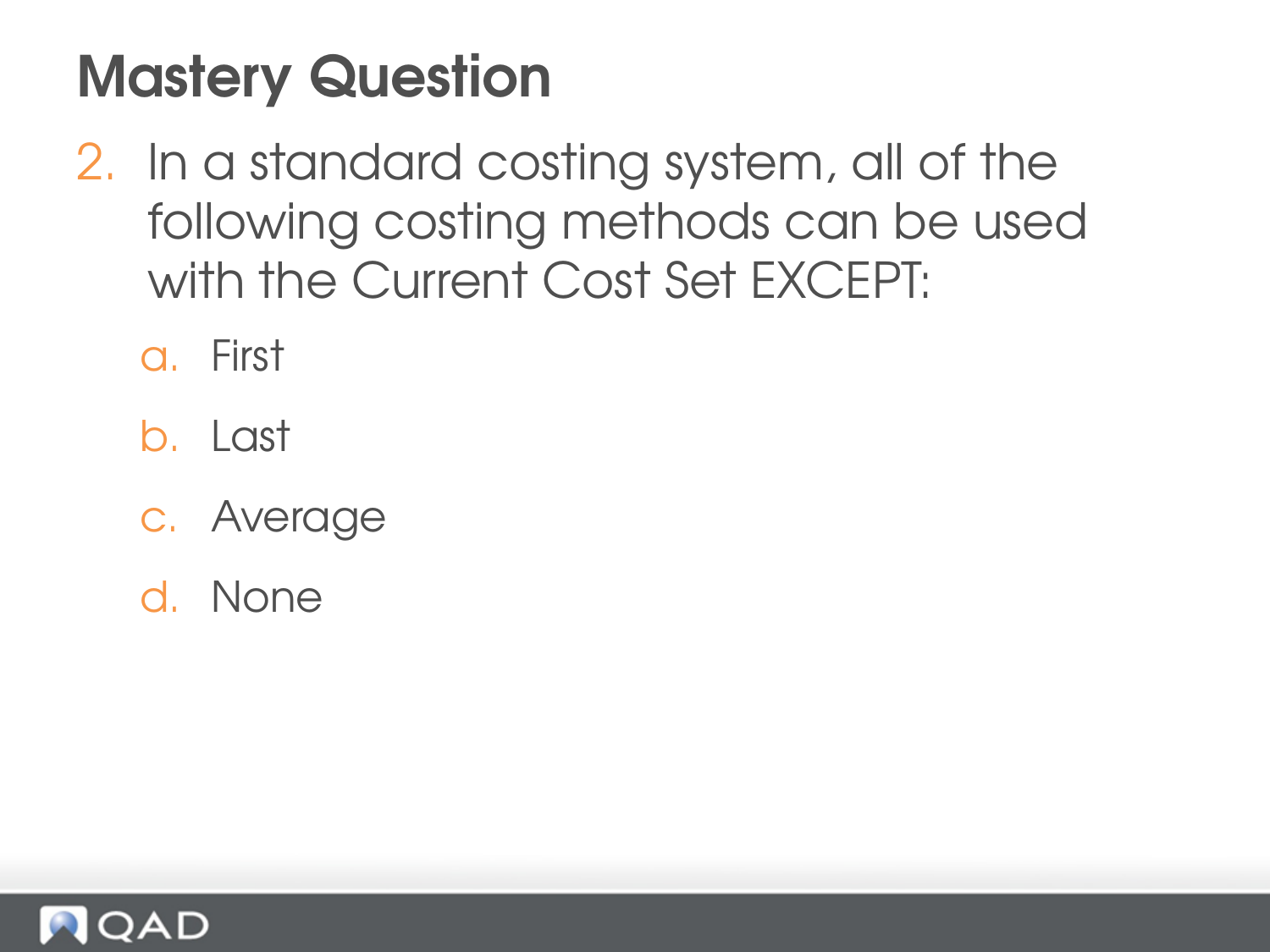

# Mastery Question
In a standard costing system, all of the following costing methods can be used with the Current Cost Set EXCEPT:
First
Last
Average
None